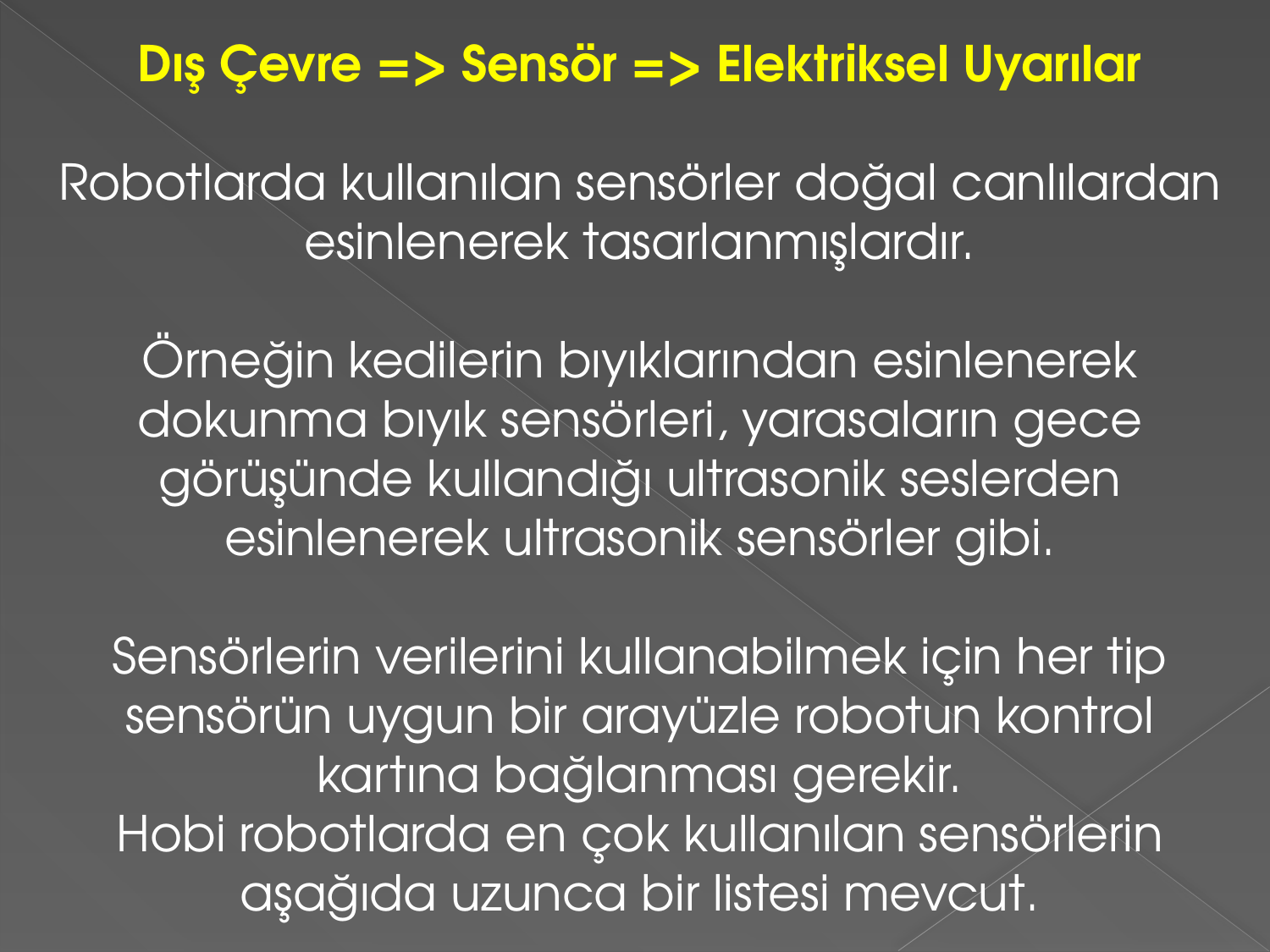

Dış Çevre => Sensör => Elektriksel Uyarılar
Robotlarda kullanılan sensörler doğal canlılardan esinlenerek tasarlanmışlardır.
Örneğin kedilerin bıyıklarından esinlenerek dokunma bıyık sensörleri, yarasaların gece görüşünde kullandığı ultrasonik seslerden esinlenerek ultrasonik sensörler gibi.
Sensörlerin verilerini kullanabilmek için her tip sensörün uygun bir arayüzle robotun kontrol kartına bağlanması gerekir.
Hobi robotlarda en çok kullanılan sensörlerin aşağıda uzunca bir listesi mevcut.